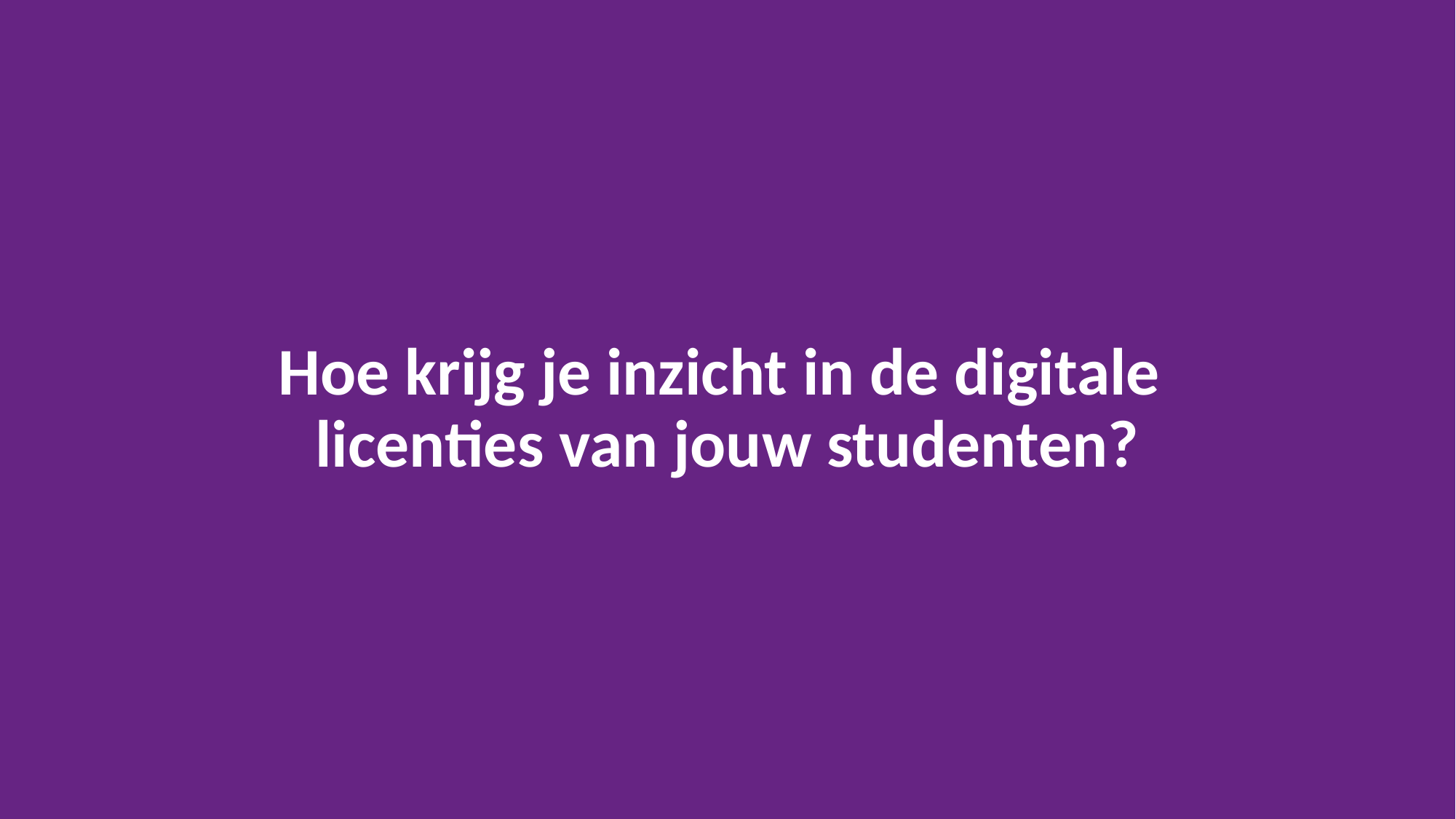

Hoe krijg je inzicht in de digitale
licenties van jouw studenten?